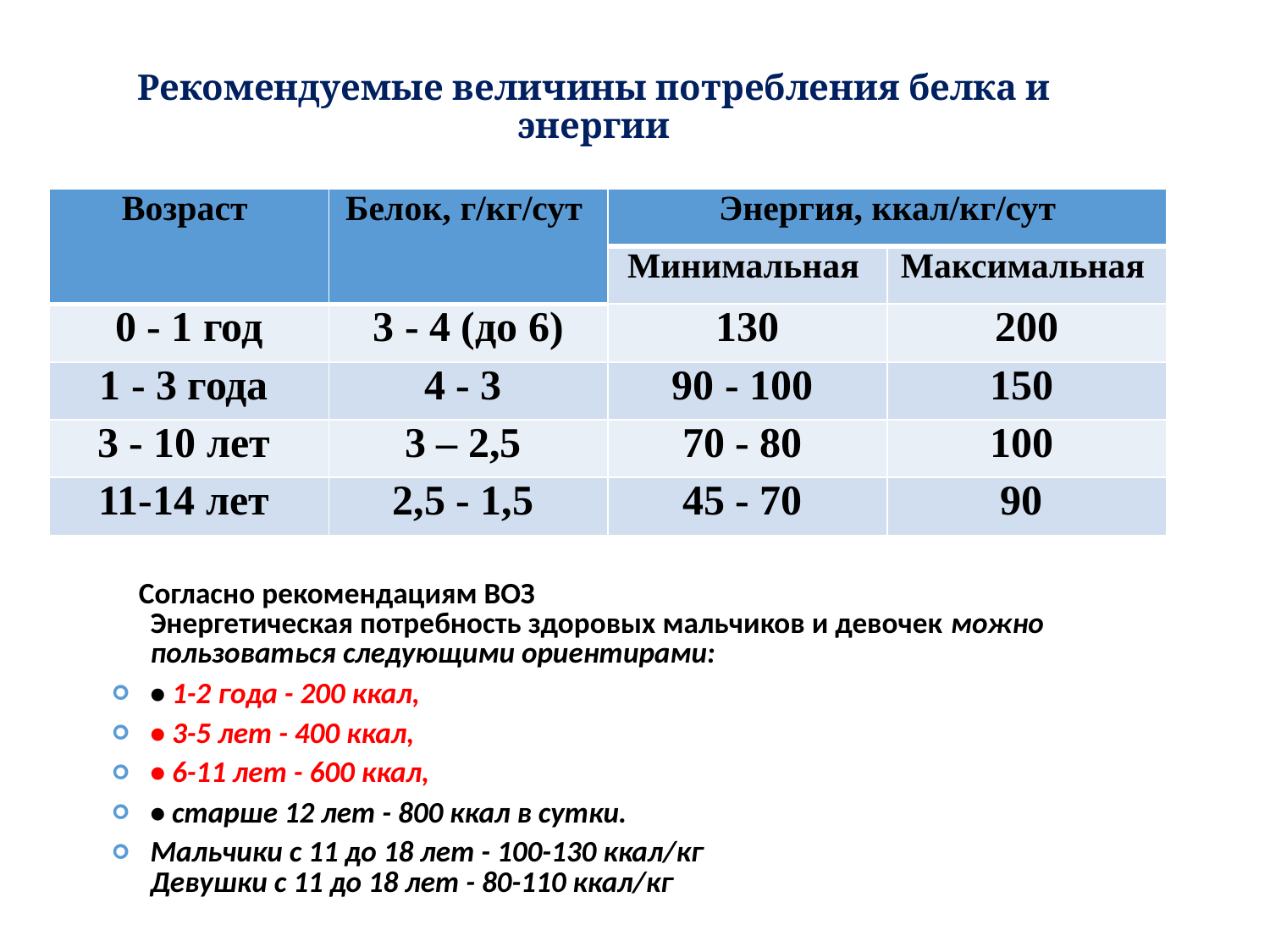

# Рекомендуемые величины потребления белка и энергии
| Возраст | Белок, г/кг/сут | Энергия, ккал/кг/сут |  |
| --- | --- | --- | --- |
|  |  | Минимальная | Максимальная |
| 0 - 1 год | 3 - 4 (до 6) | 130 | 200 |
| 1 - 3 года | 4 - 3 | 90 - 100 | 150 |
| 3 - 10 лет | 3 – 2,5 | 70 - 80 | 100 |
| 11-14 лет | 2,5 - 1,5 | 45 - 70 | 90 |
    Согласно рекомендациям ВОЗ
Энергетическая потребность здоровых мальчиков и девочек можно пользоваться следующими ориентирами:
• 1-2 года - 200 ккал,
• 3-5 лет - 400 ккал,
• 6-11 лет - 600 ккал,
• старше 12 лет - 800 ккал в сутки.
Мальчики с 11 до 18 лет - 100-130 ккал/кг
Девушки с 11 до 18 лет - 80-110 ккал/кг